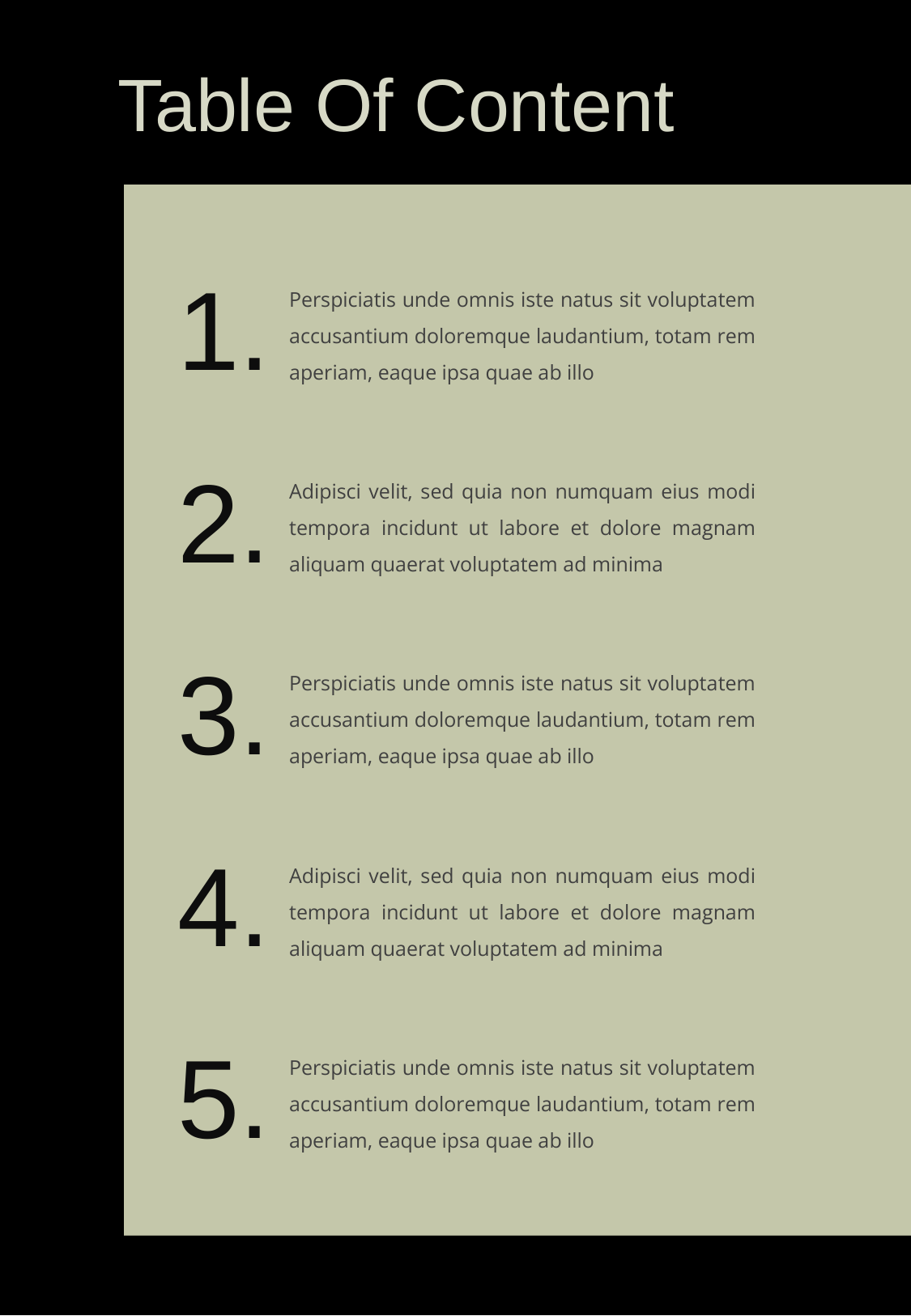

Table Of Content

1.
Perspiciatis unde omnis iste natus sit voluptatem accusantium doloremque laudantium, totam rem aperiam, eaque ipsa quae ab illo
2.
Adipisci velit, sed quia non numquam eius modi tempora incidunt ut labore et dolore magnam aliquam quaerat voluptatem ad minima
3.
Perspiciatis unde omnis iste natus sit voluptatem accusantium doloremque laudantium, totam rem aperiam, eaque ipsa quae ab illo
4.
Adipisci velit, sed quia non numquam eius modi tempora incidunt ut labore et dolore magnam aliquam quaerat voluptatem ad minima
5.
Perspiciatis unde omnis iste natus sit voluptatem accusantium doloremque laudantium, totam rem aperiam, eaque ipsa quae ab illo